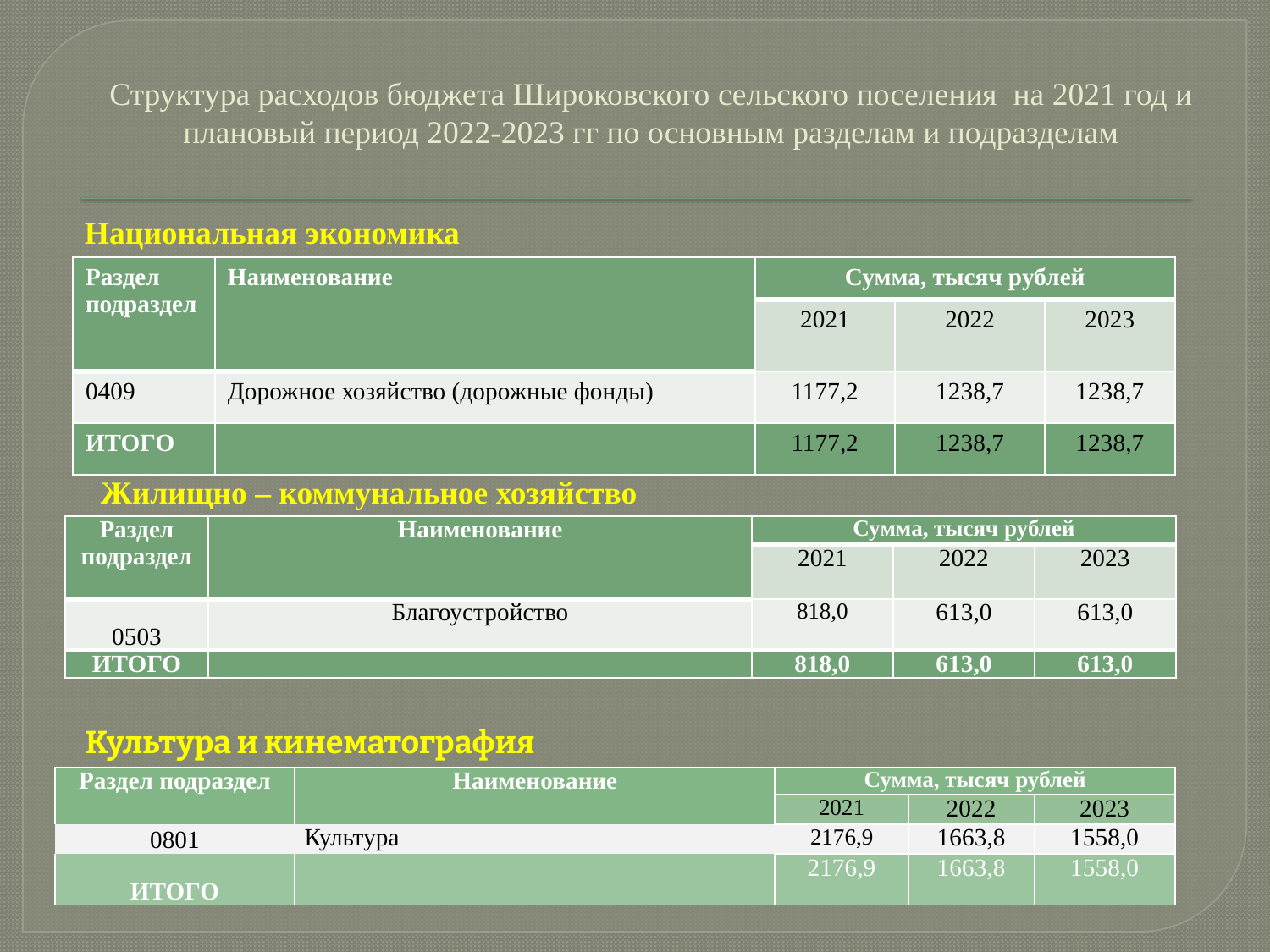

# Структура расходов бюджета Широковского сельского поселения  на 2021 год и плановый период 2022-2023 гг по основным разделам и подразделам
Национальная экономика
| Раздел подраздел | Наименование | Сумма, тысяч рублей |  |  |
| --- | --- | --- | --- | --- |
|  |  | 2021 | 2022 | 2023 |
| 0409 | Дорожное хозяйство (дорожные фонды) | 1177,2 | 1238,7 | 1238,7 |
| ИТОГО |  | 1177,2 | 1238,7 | 1238,7 |
Жилищно – коммунальное хозяйство
| Раздел подраздел | Наименование | Сумма, тысяч рублей |  |  |
| --- | --- | --- | --- | --- |
|  |  | 2021 | 2022 | 2023 |
| 0503 | Благоустройство | 818,0 | 613,0 | 613,0 |
| ИТОГО |  | 818,0 | 613,0 | 613,0 |
Культура и кинематография
| Раздел подраздел | Наименование | Сумма, тысяч рублей |  |  |
| --- | --- | --- | --- | --- |
|  |  | 2021 | 2022 | 2023 |
| 0801 | Культура | 2176,9 | 1663,8 | 1558,0 |
| ИТОГО |  | 2176,9 | 1663,8 | 1558,0 |